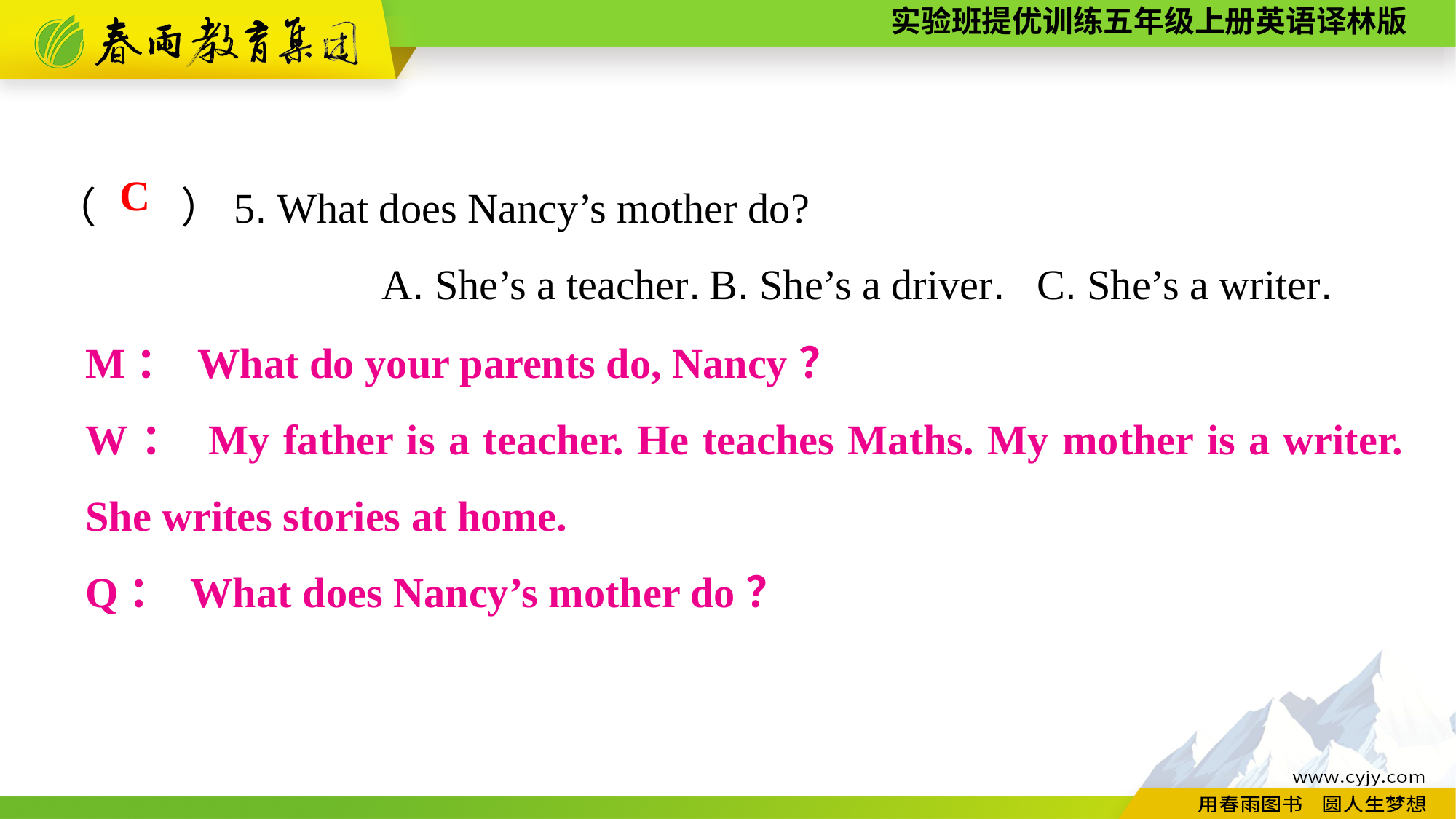

（　　）5. What does Nancy’s mother do?
			A. She’s a teacher.	B. She’s a driver.	C. She’s a writer.
C
M： What do your parents do, Nancy？
W： My father is a teacher. He teaches Maths. My mother is a writer. She writes stories at home.
Q： What does Nancy’s mother do？